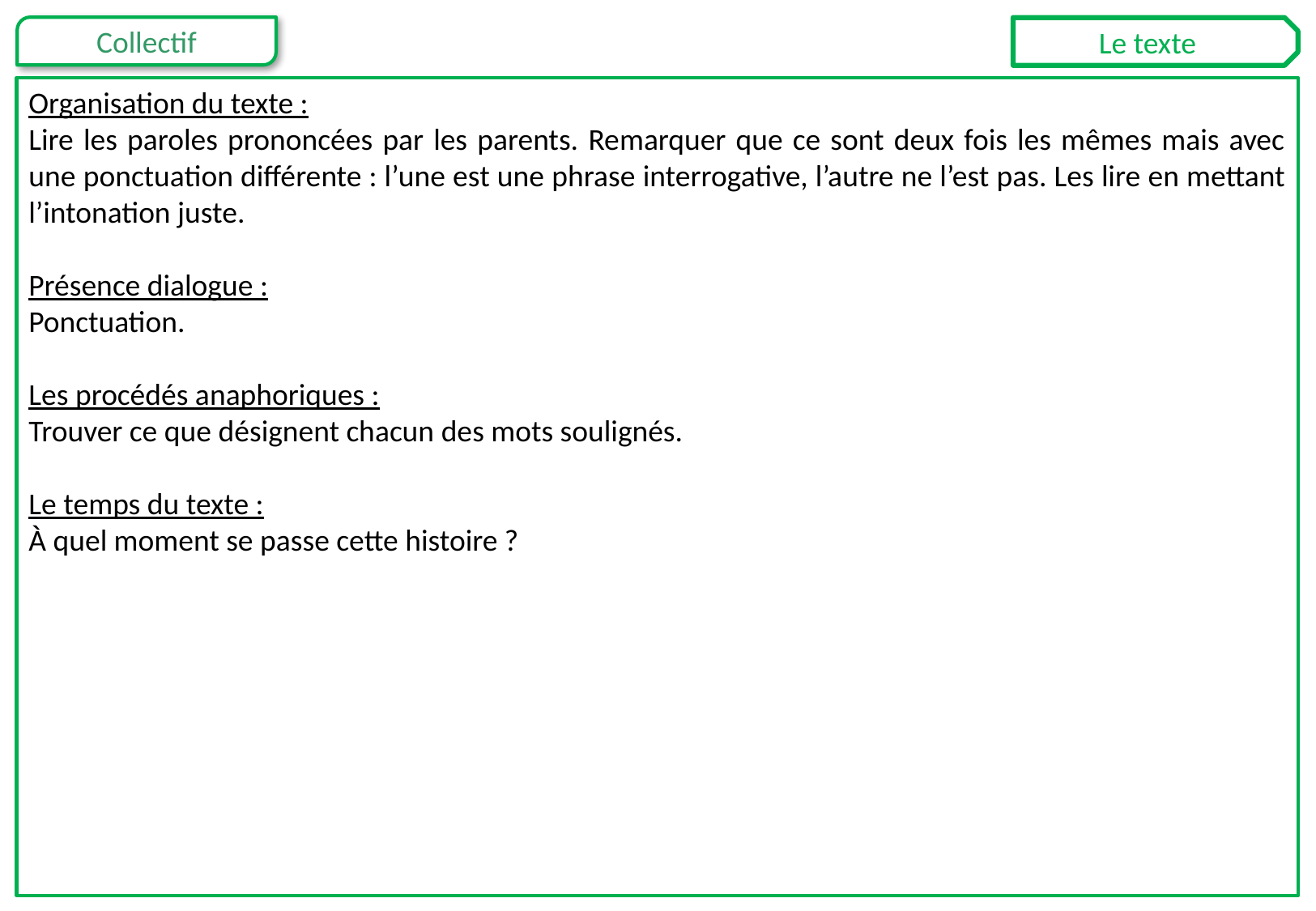

Le texte
Organisation du texte :
Lire les paroles prononcées par les parents. Remarquer que ce sont deux fois les mêmes mais avec une ponctuation différente : l’une est une phrase interrogative, l’autre ne l’est pas. Les lire en mettant l’intonation juste.

Présence dialogue :
Ponctuation.

Les procédés anaphoriques :
Trouver ce que désignent chacun des mots soulignés.

Le temps du texte :
À quel moment se passe cette histoire ?